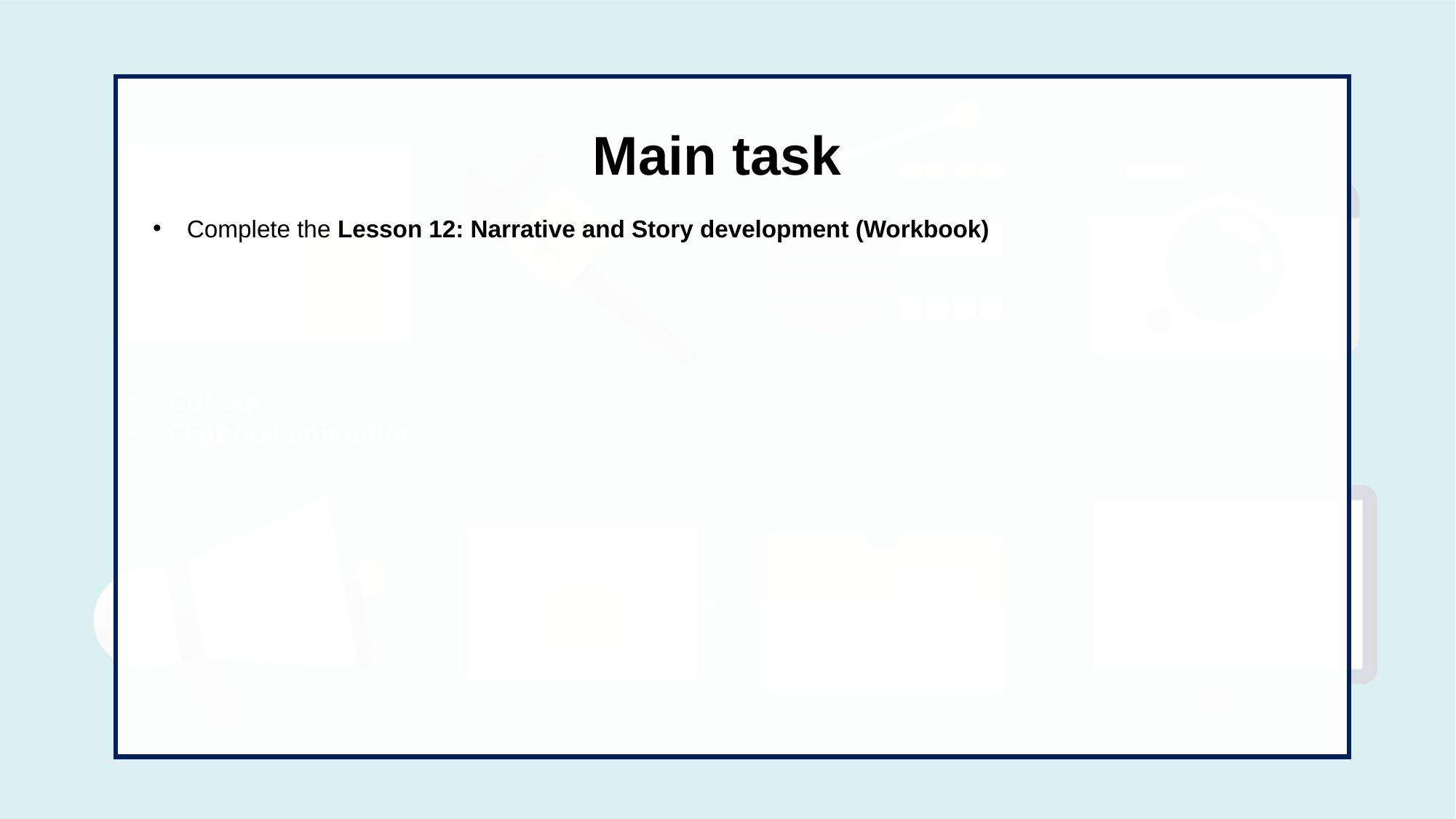

Cut out
Flipbook animation
Main task
Complete the Lesson 12: Narrative and Story development (Workbook)